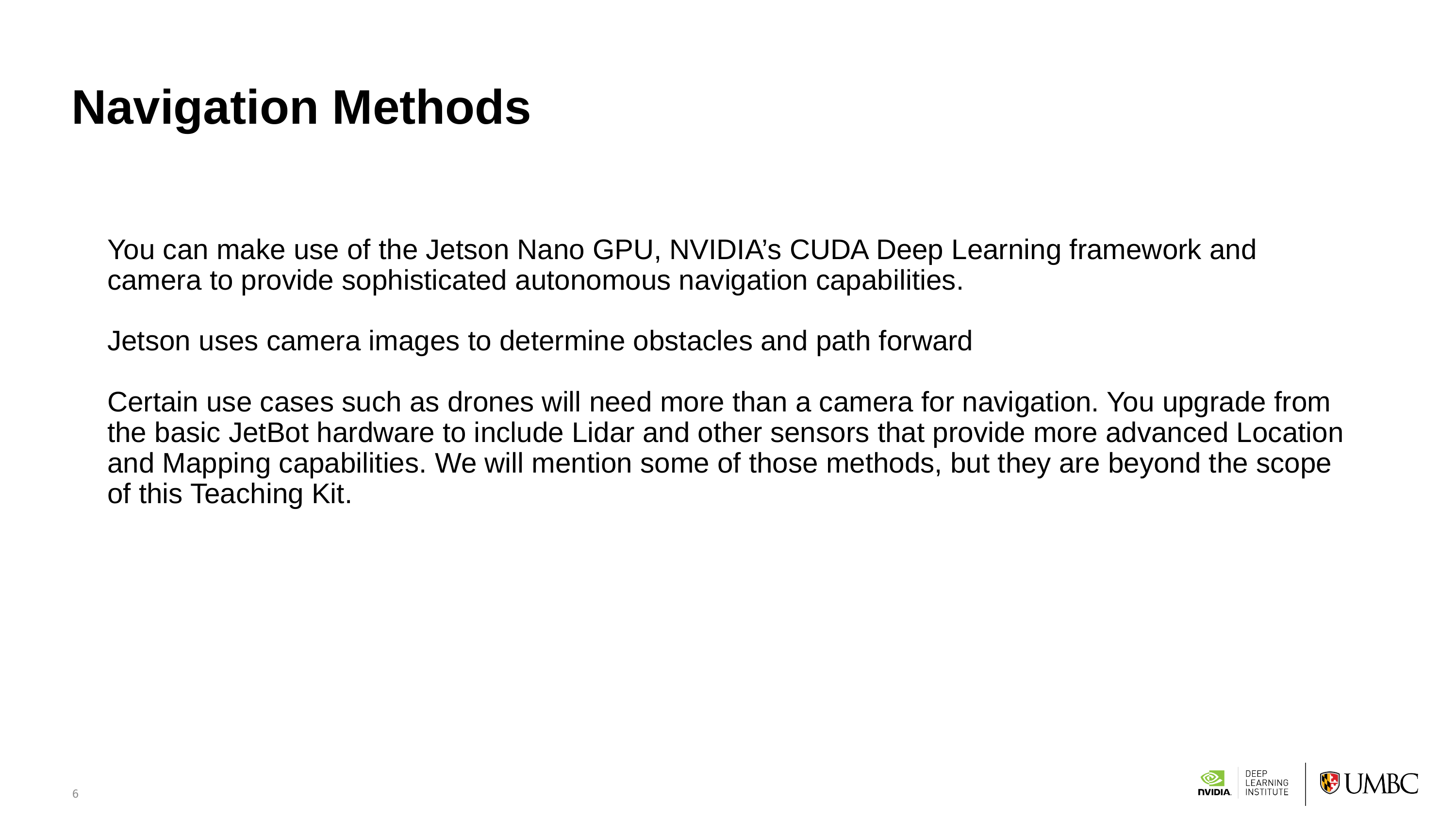

# Navigation Methods
You can make use of the Jetson Nano GPU, NVIDIA’s CUDA Deep Learning framework and camera to provide sophisticated autonomous navigation capabilities.
Jetson uses camera images to determine obstacles and path forward
Certain use cases such as drones will need more than a camera for navigation. You upgrade from the basic JetBot hardware to include Lidar and other sensors that provide more advanced Location and Mapping capabilities. We will mention some of those methods, but they are beyond the scope of this Teaching Kit.